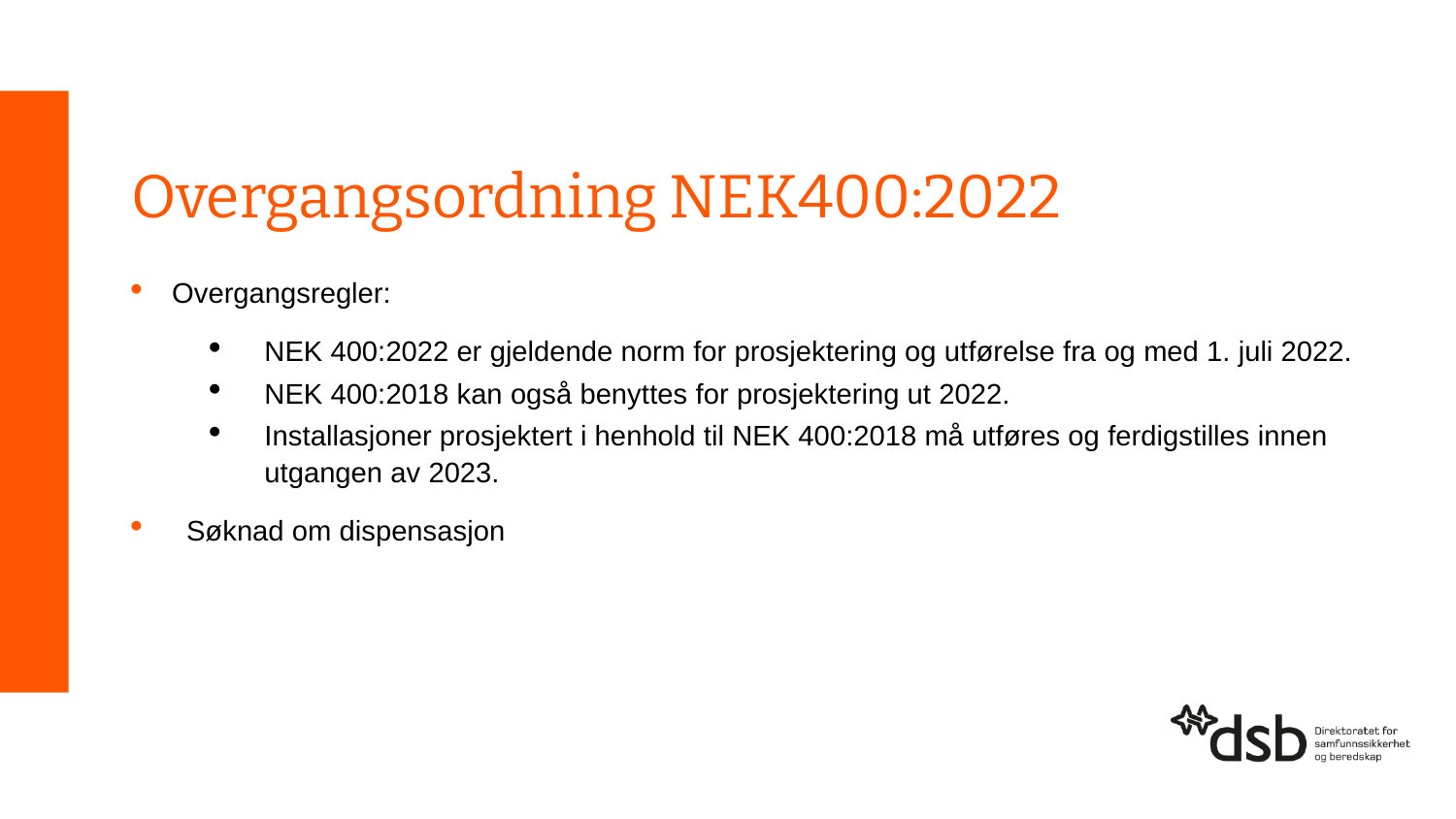

# Overgangsordning NEK400:2022
Overgangsregler:
NEK 400:2022 er gjeldende norm for prosjektering og utførelse fra og med 1. juli 2022.
NEK 400:2018 kan også benyttes for prosjektering ut 2022.
Installasjoner prosjektert i henhold til NEK 400:2018 må utføres og ferdigstilles innen utgangen av 2023.
Søknad om dispensasjon